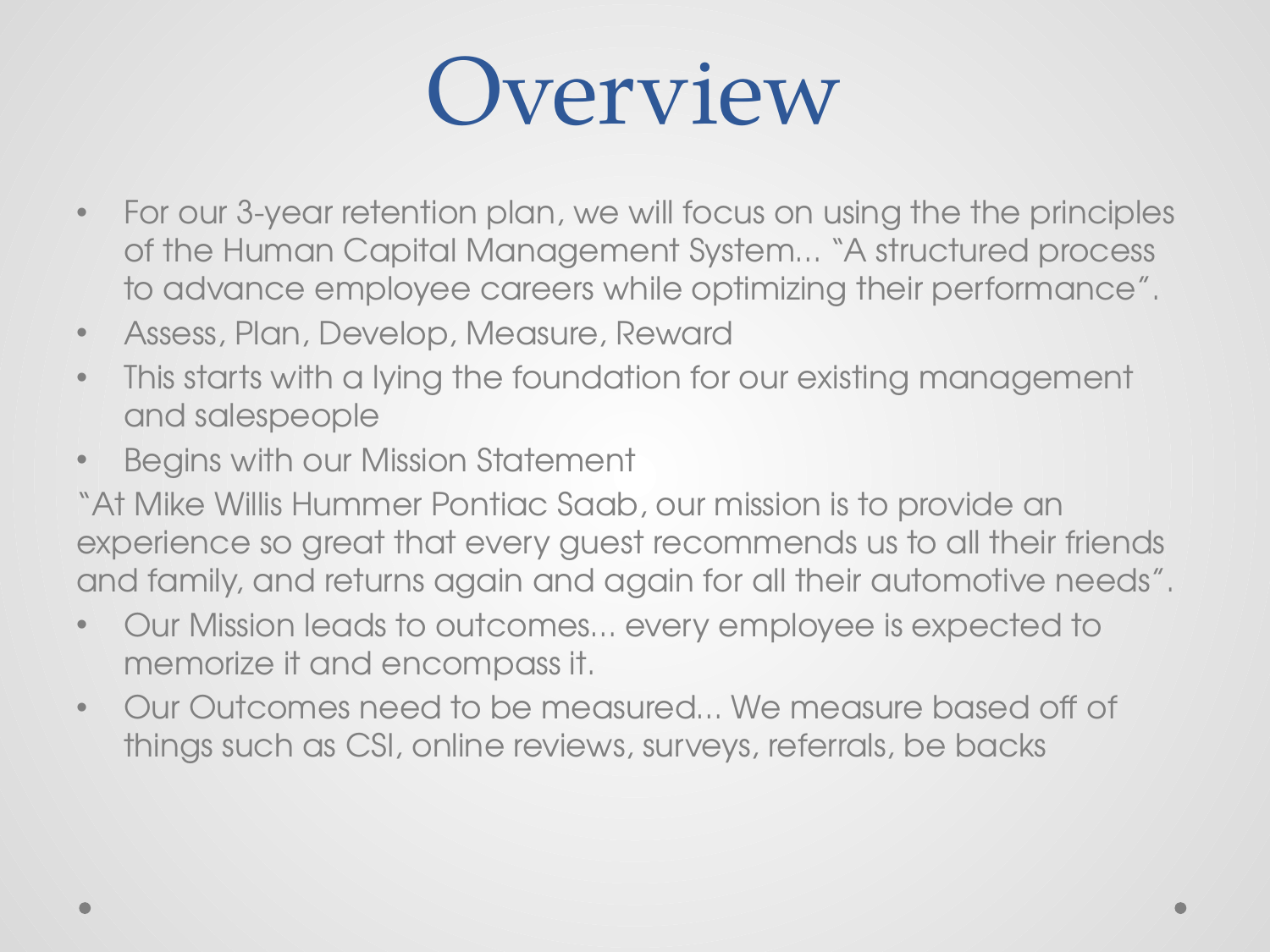

# Overview
For our 3-year retention plan, we will focus on using the the principles of the Human Capital Management System… “A structured process to advance employee careers while optimizing their performance”.
Assess, Plan, Develop, Measure, Reward
This starts with a lying the foundation for our existing management and salespeople
Begins with our Mission Statement
“At Mike Willis Hummer Pontiac Saab, our mission is to provide an experience so great that every guest recommends us to all their friends and family, and returns again and again for all their automotive needs”.
Our Mission leads to outcomes… every employee is expected to memorize it and encompass it.
Our Outcomes need to be measured… We measure based off of things such as CSI, online reviews, surveys, referrals, be backs